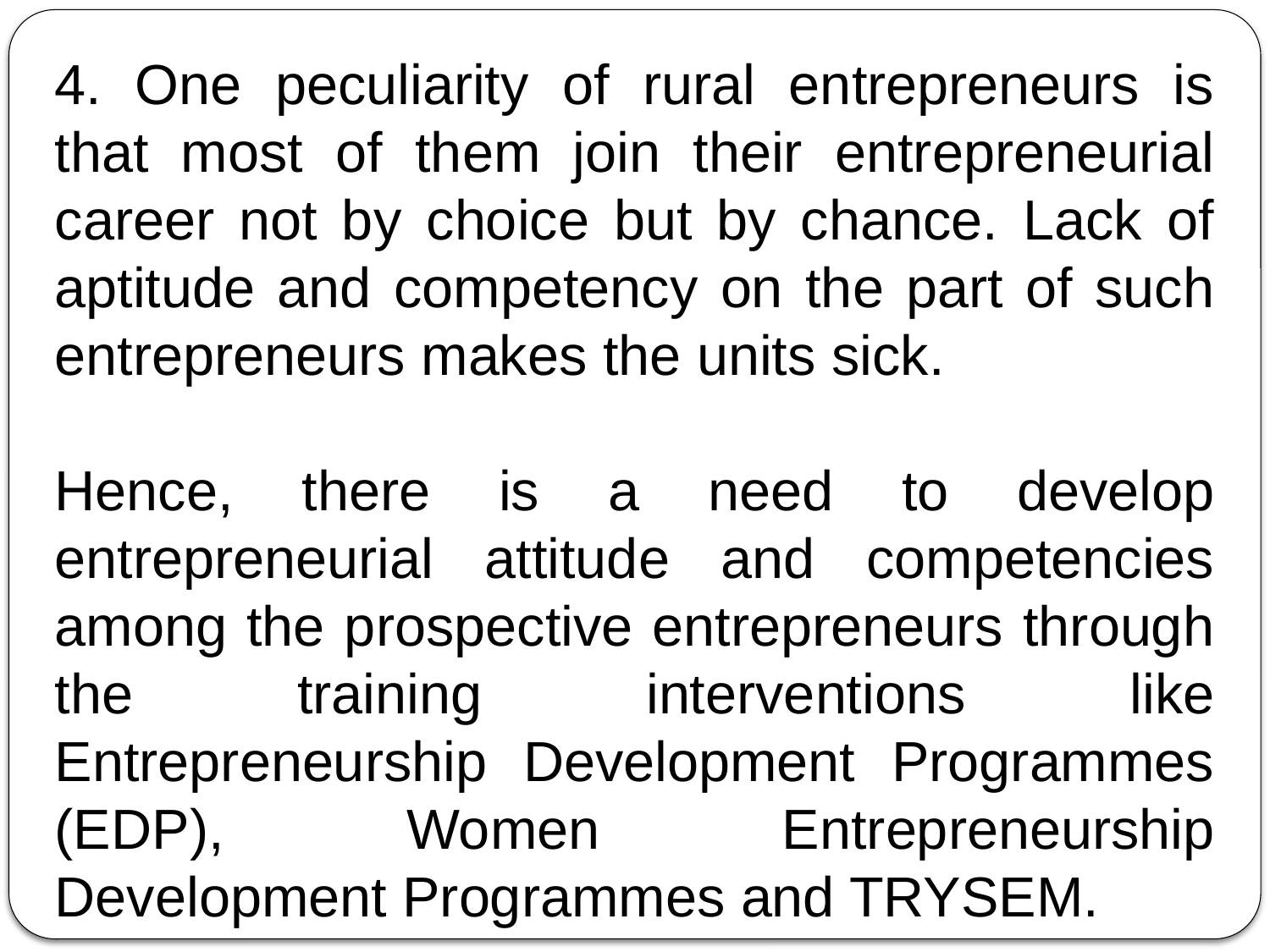

4. One peculiarity of rural entrepreneurs is that most of them join their entrepreneurial career not by choice but by chance. Lack of aptitude and competency on the part of such entrepreneurs makes the units sick.

Hence, there is a need to develop entrepreneurial attitude and competencies among the prospective entrepreneurs through the training interventions like Entrepreneurship Development Programmes (EDP), Women Entrepreneurship Development Programmes and TRYSEM.